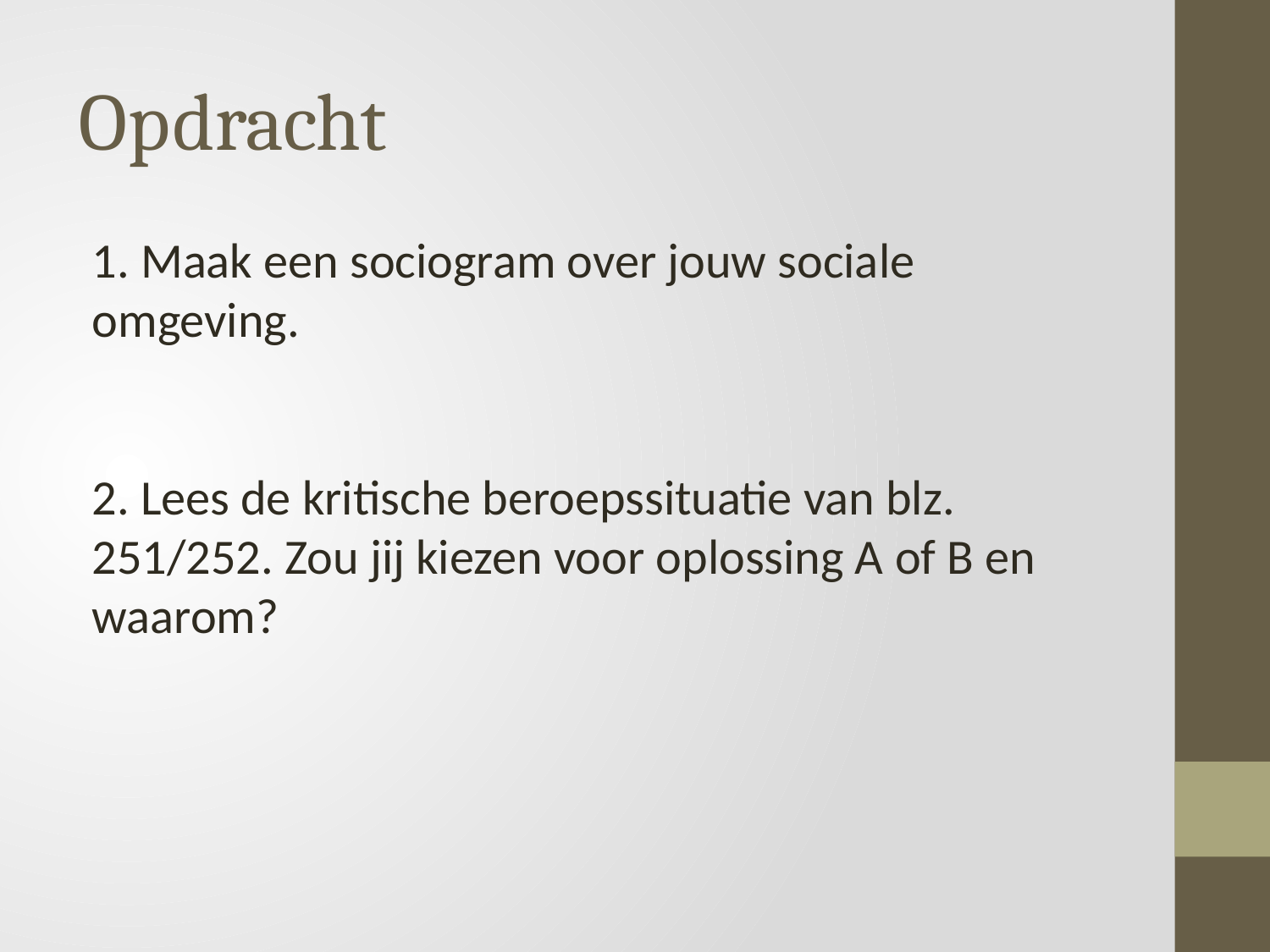

# Opdracht
1. Maak een sociogram over jouw sociale omgeving.

2. Lees de kritische beroepssituatie van blz. 251/252. Zou jij kiezen voor oplossing A of B en waarom?